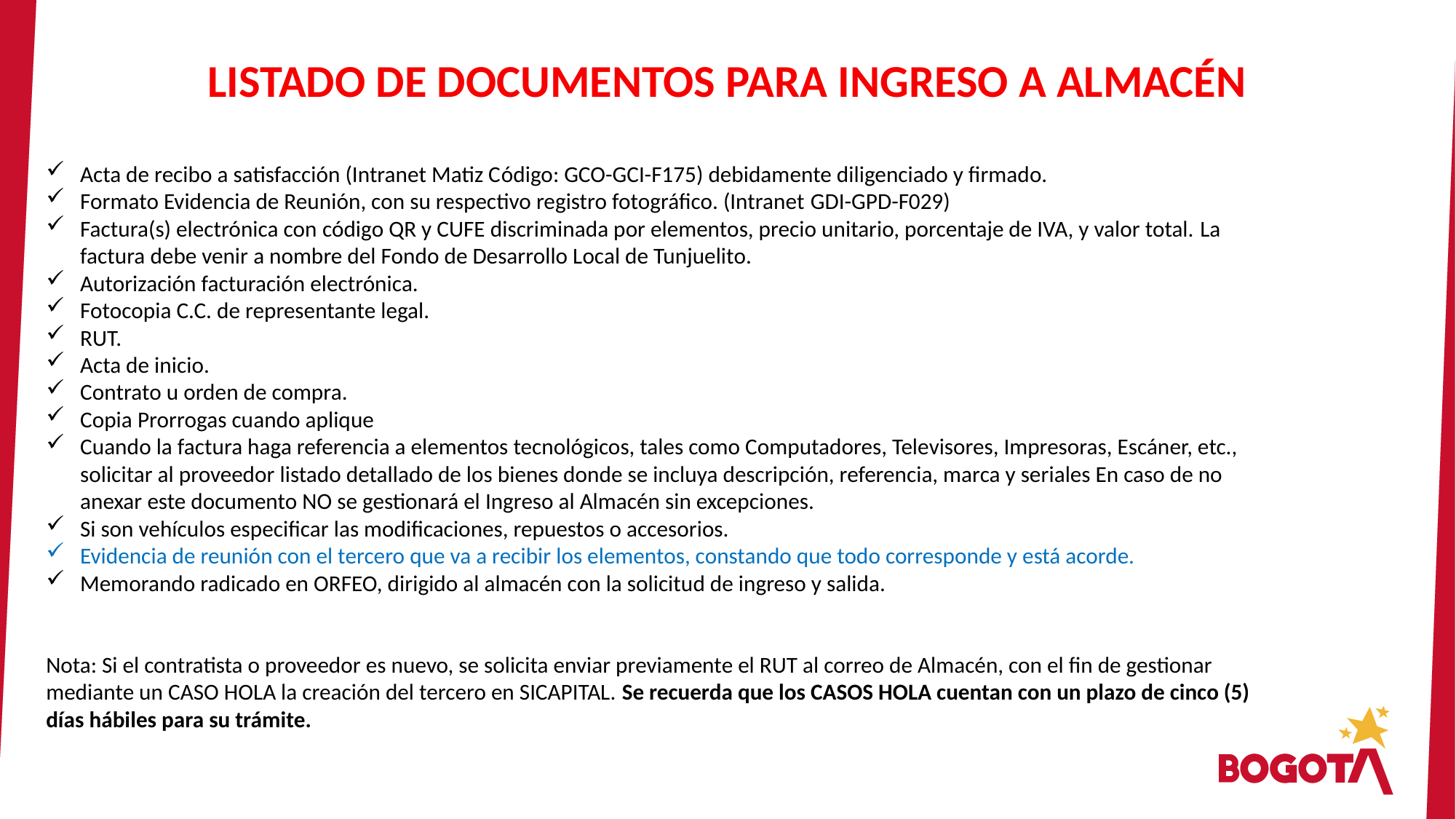

LISTADO DE DOCUMENTOS PARA INGRESO A ALMACÉN
Acta de recibo a satisfacción (Intranet Matiz Código: GCO-GCI-F175) debidamente diligenciado y firmado.
Formato Evidencia de Reunión, con su respectivo registro fotográfico. (Intranet GDI-GPD-F029)
Factura(s) electrónica con código QR y CUFE discriminada por elementos, precio unitario, porcentaje de IVA, y valor total. La factura debe venir a nombre del Fondo de Desarrollo Local de Tunjuelito.
Autorización facturación electrónica.
Fotocopia C.C. de representante legal.
RUT.
Acta de inicio.
Contrato u orden de compra.
Copia Prorrogas cuando aplique
Cuando la factura haga referencia a elementos tecnológicos, tales como Computadores, Televisores, Impresoras, Escáner, etc., solicitar al proveedor listado detallado de los bienes donde se incluya descripción, referencia, marca y seriales En caso de no anexar este documento NO se gestionará el Ingreso al Almacén sin excepciones.
Si son vehículos especificar las modificaciones, repuestos o accesorios.
Evidencia de reunión con el tercero que va a recibir los elementos, constando que todo corresponde y está acorde.
Memorando radicado en ORFEO, dirigido al almacén con la solicitud de ingreso y salida.

Nota: Si el contratista o proveedor es nuevo, se solicita enviar previamente el RUT al correo de Almacén, con el fin de gestionar mediante un CASO HOLA la creación del tercero en SICAPITAL. Se recuerda que los CASOS HOLA cuentan con un plazo de cinco (5) días hábiles para su trámite.